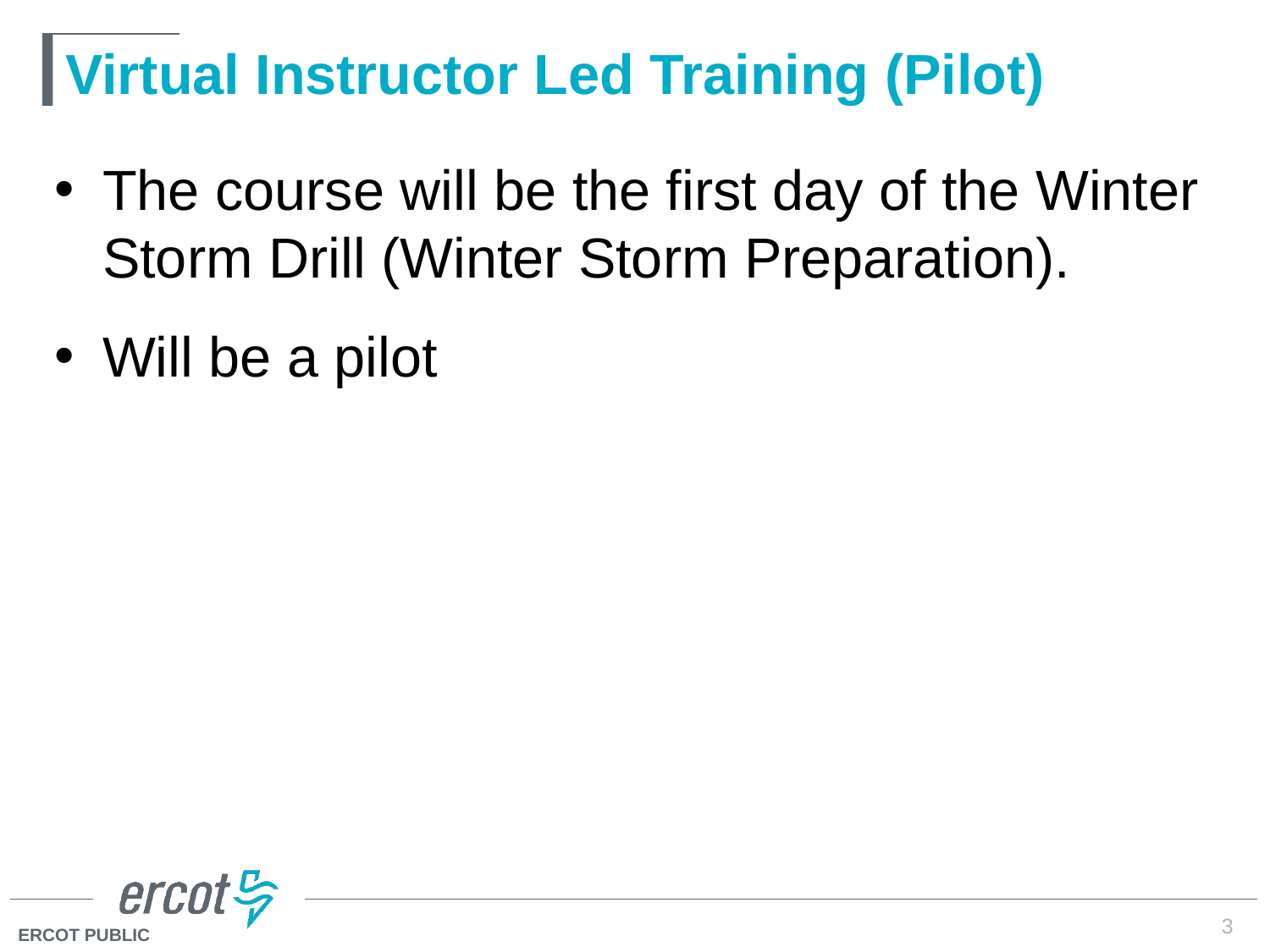

# Virtual Instructor Led Training (Pilot)
The course will be the first day of the Winter Storm Drill (Winter Storm Preparation).

Will be a pilot
3